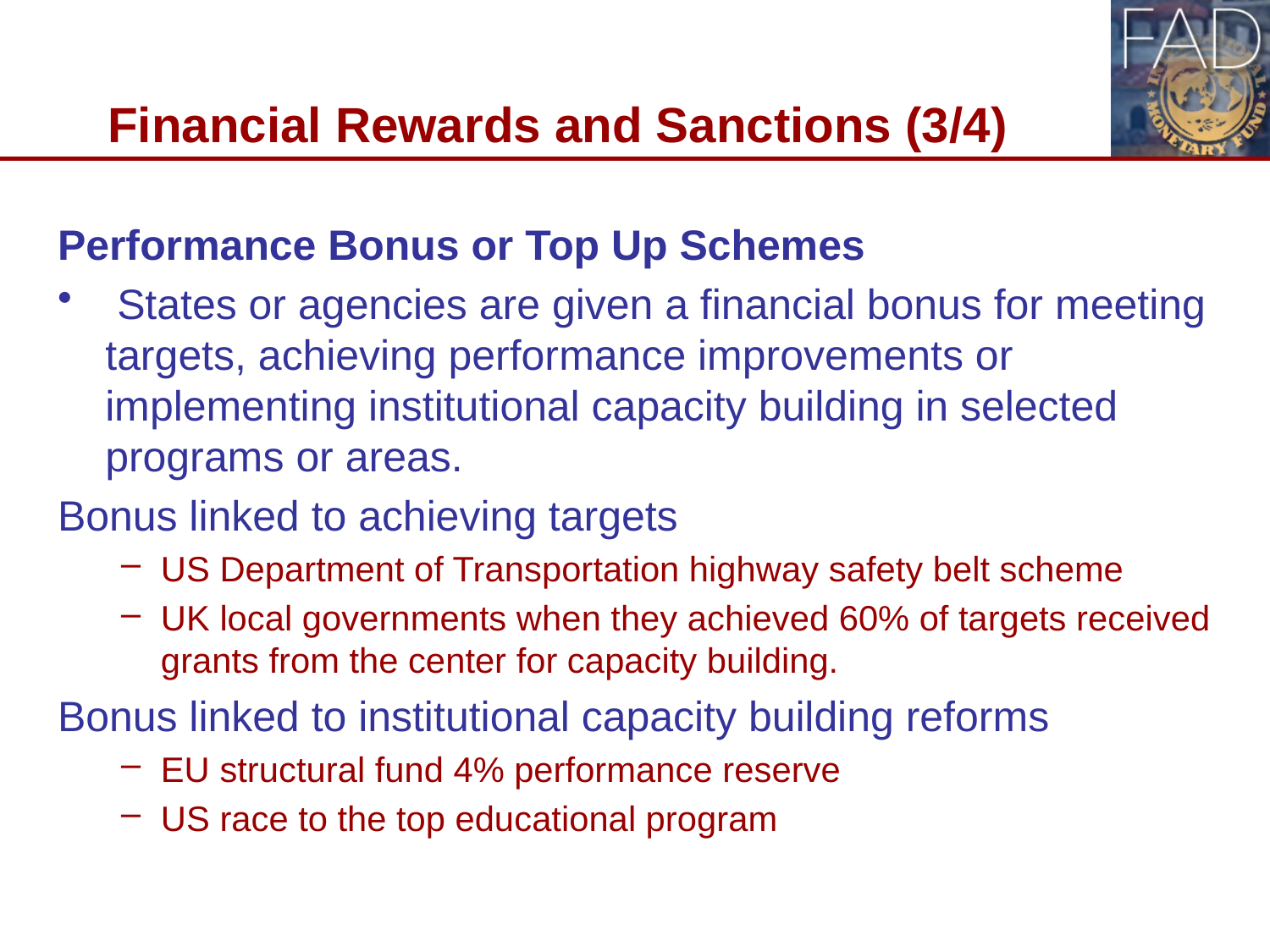

# Financial Rewards and Sanctions (3/4)
Performance Bonus or Top Up Schemes
 States or agencies are given a financial bonus for meeting targets, achieving performance improvements or implementing institutional capacity building in selected programs or areas.
Bonus linked to achieving targets
US Department of Transportation highway safety belt scheme
UK local governments when they achieved 60% of targets received grants from the center for capacity building.
Bonus linked to institutional capacity building reforms
EU structural fund 4% performance reserve
US race to the top educational program